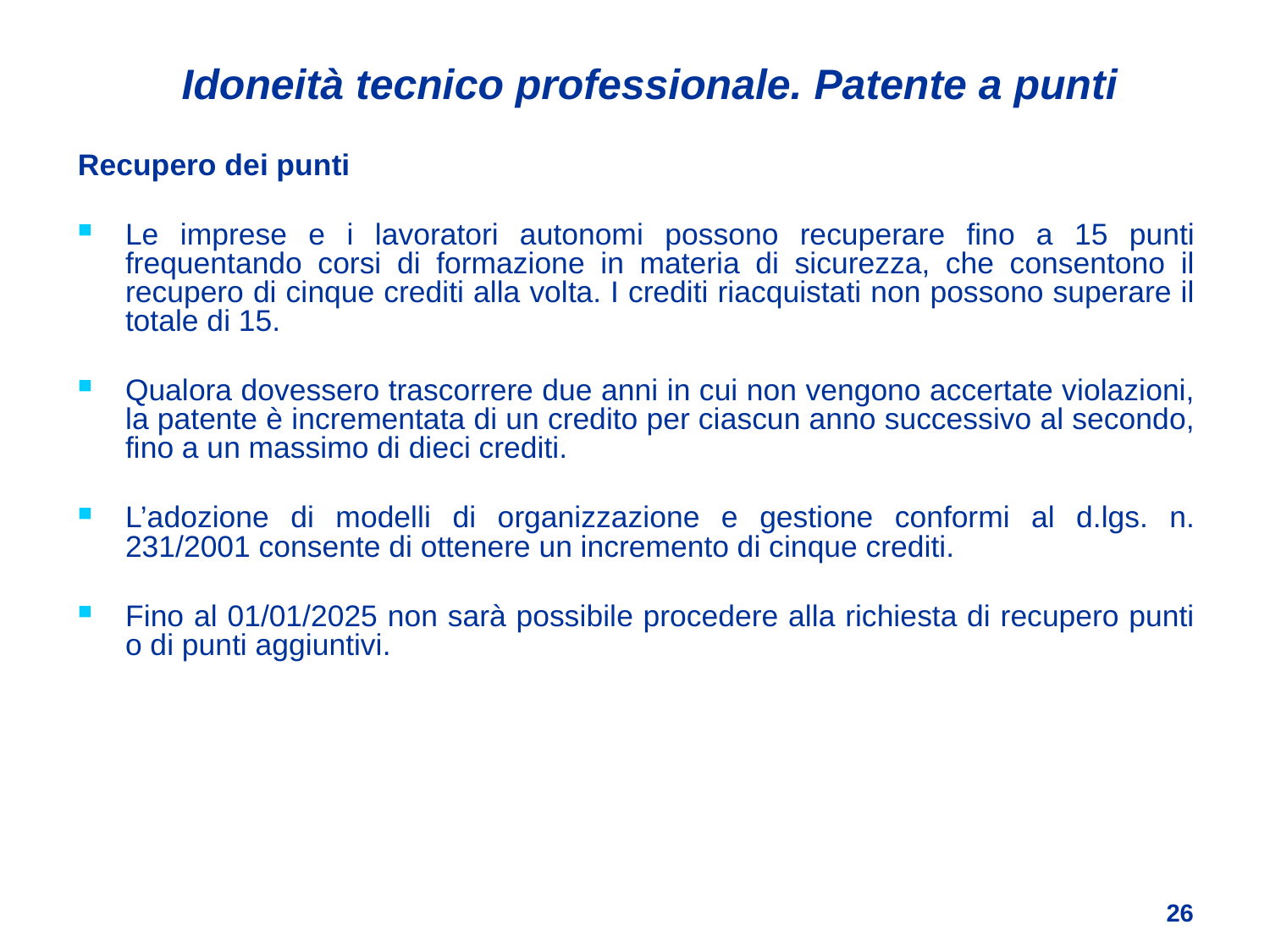

Idoneità tecnico professionale. Patente a punti

Recupero dei punti

Le imprese e i lavoratori autonomi possono recuperare fino a 15 punti frequentando corsi di formazione in materia di sicurezza, che consentono il recupero di cinque crediti alla volta. I crediti riacquistati non possono superare il totale di 15.

Qualora dovessero trascorrere due anni in cui non vengono accertate violazioni, la patente è incrementata di un credito per ciascun anno successivo al secondo, fino a un massimo di dieci crediti.

L’adozione di modelli di organizzazione e gestione conformi al d.lgs. n. 231/2001 consente di ottenere un incremento di cinque crediti.

Fino al 01/01/2025 non sarà possibile procedere alla richiesta di recupero punti o di punti aggiuntivi.

26